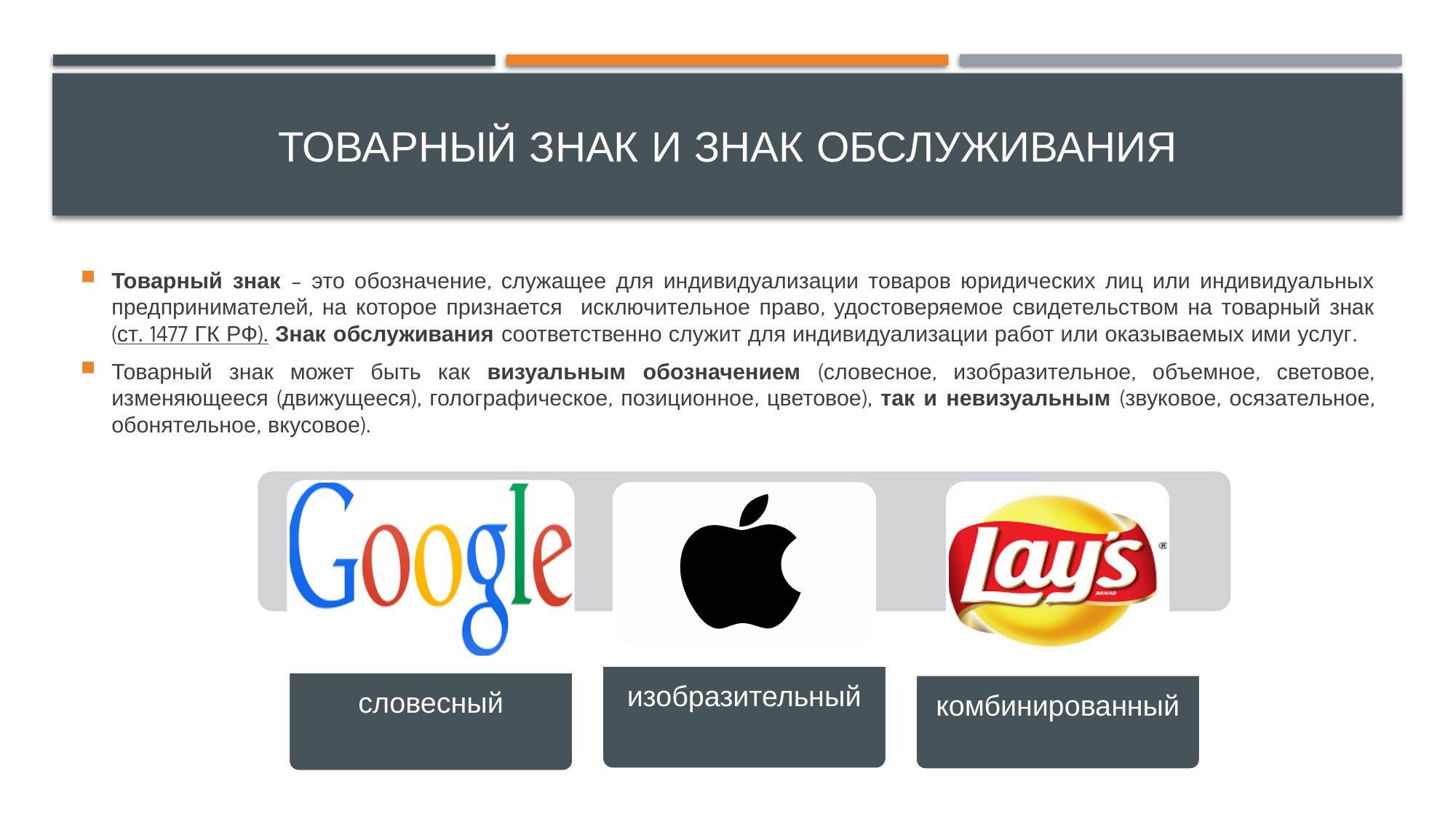

# Товарный знак и знак обслуживания
Товарный знак – это обозначение, служащее для индивидуализации товаров юридических лиц или индивидуальных предпринимателей, на которое признается  исключительное право, удостоверяемое свидетельством на товарный знак (ст. 1477 ГК РФ). Знак обслуживания соответственно служит для индивидуализации работ или оказываемых ими услуг.
Товарный знак может быть как визуальным обозначением (словесное, изобразительное, объемное, световое, изменяющееся (движущееся), голографическое, позиционное, цветовое), так и невизуальным (звуковое, осязательное, обонятельное, вкусовое).
словесный
изобразительный
комбинированный